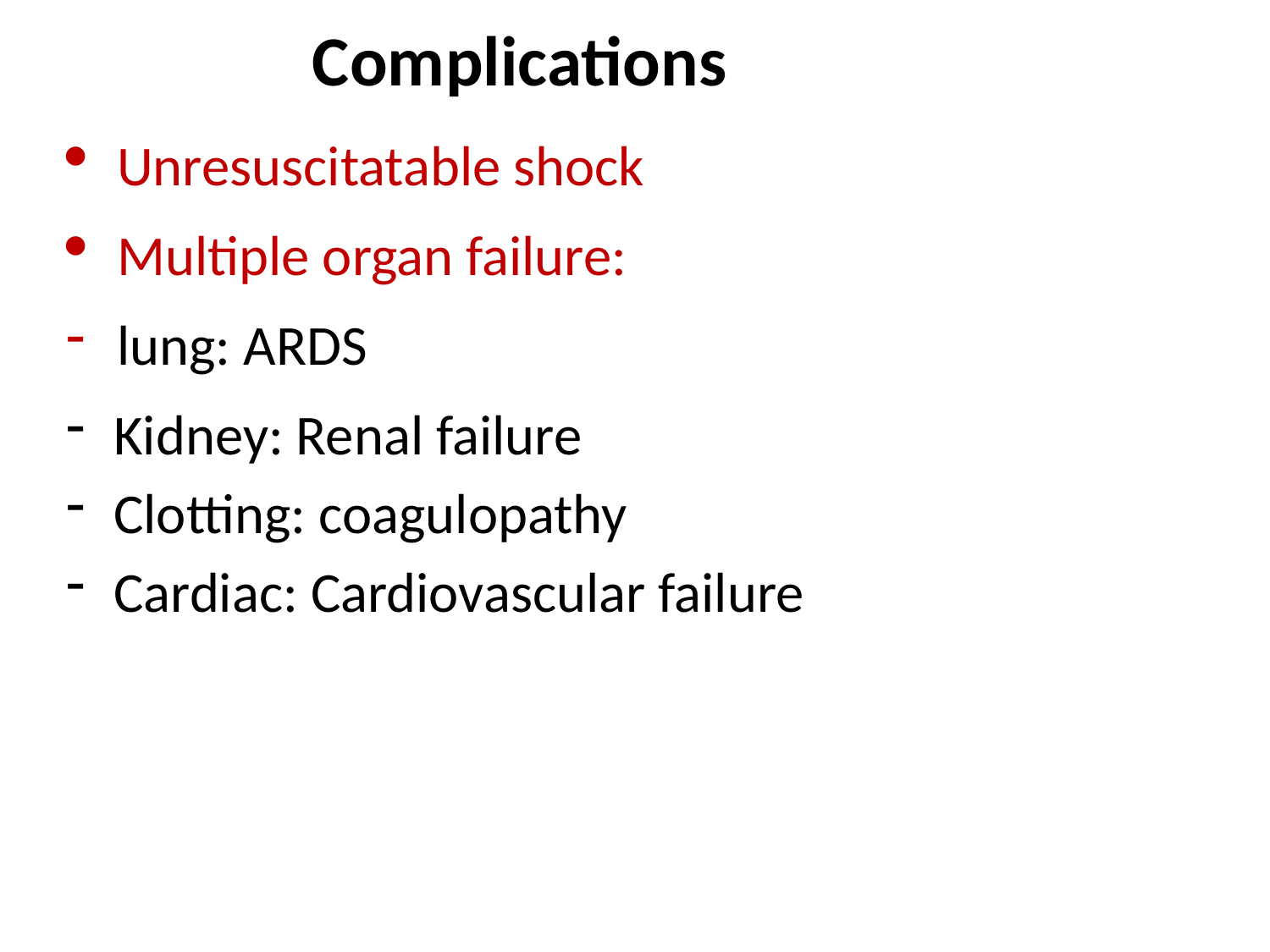

# Complications
Unresuscitatable shock
Multiple organ failure:
lung: ARDS
Kidney: Renal failure
Clotting: coagulopathy
Cardiac: Cardiovascular failure